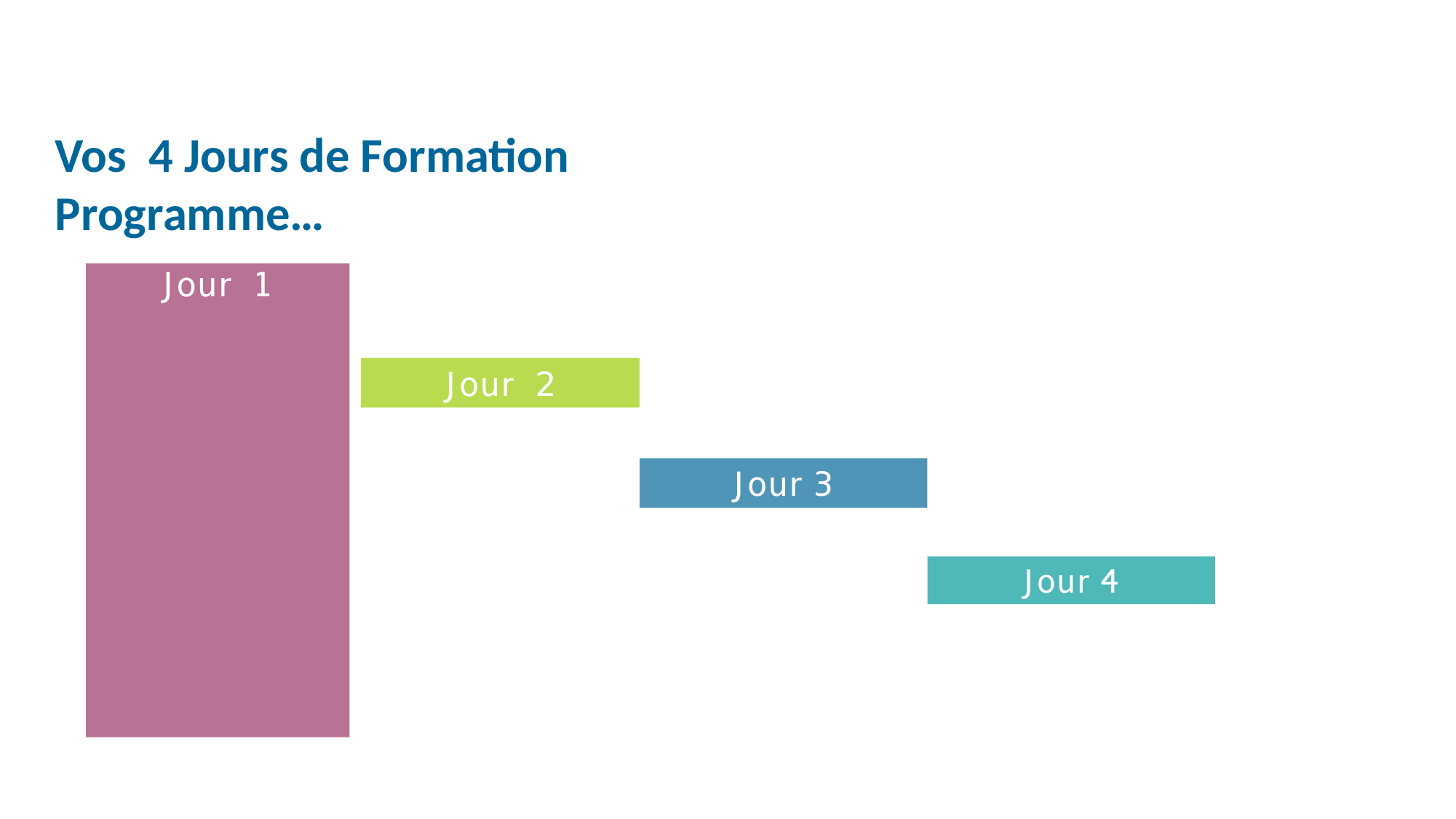

Vos  4 Jours de Formation Programme…
Jour  1

Jour  2
Jour 3
Jour 4
2